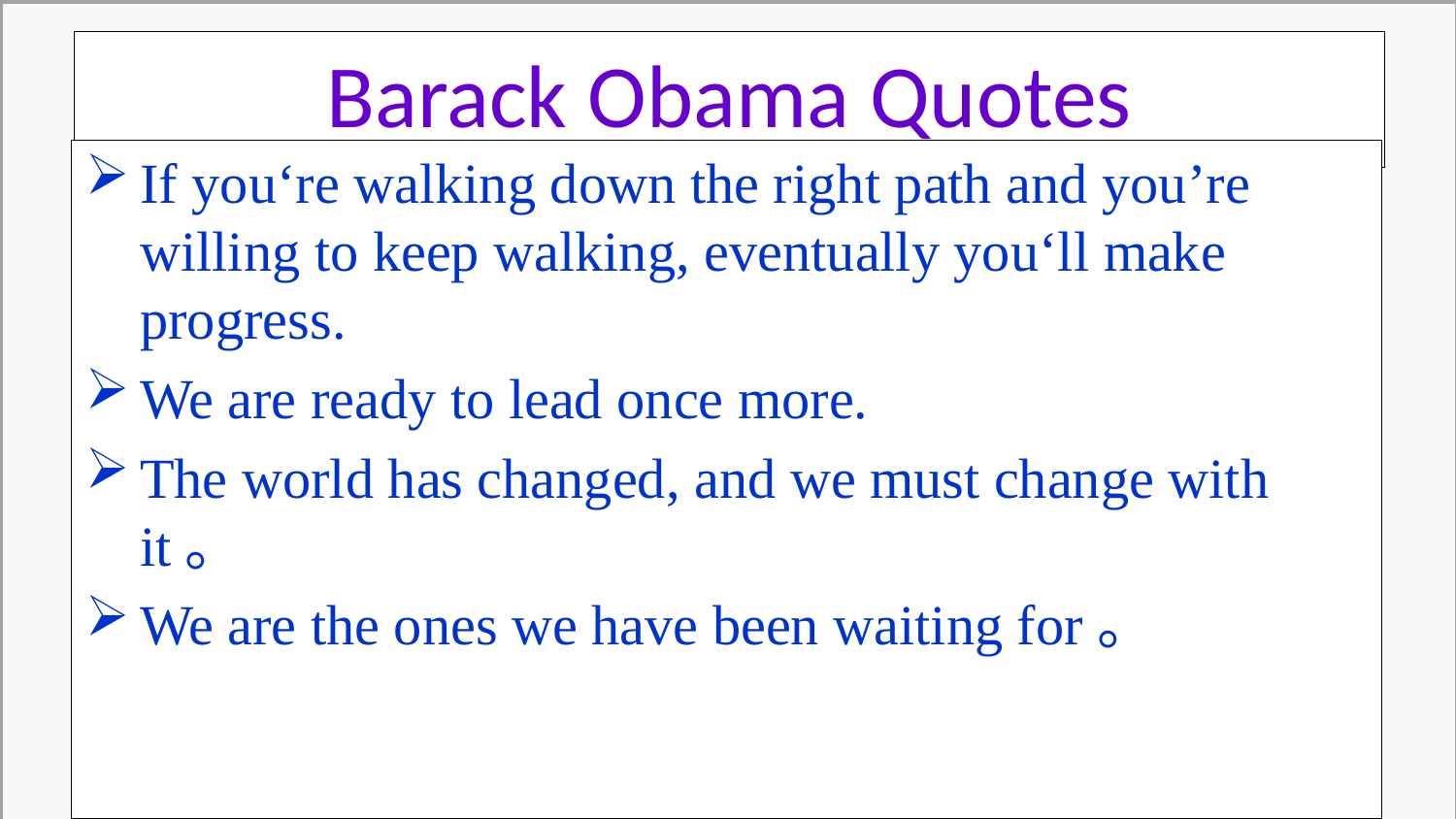

Barack Obama Quotes
If you‘re walking down the right path and you’re willing to keep walking, eventually you‘ll make progress.
We are ready to lead once more.
The world has changed, and we must change with it。
We are the ones we have been waiting for。